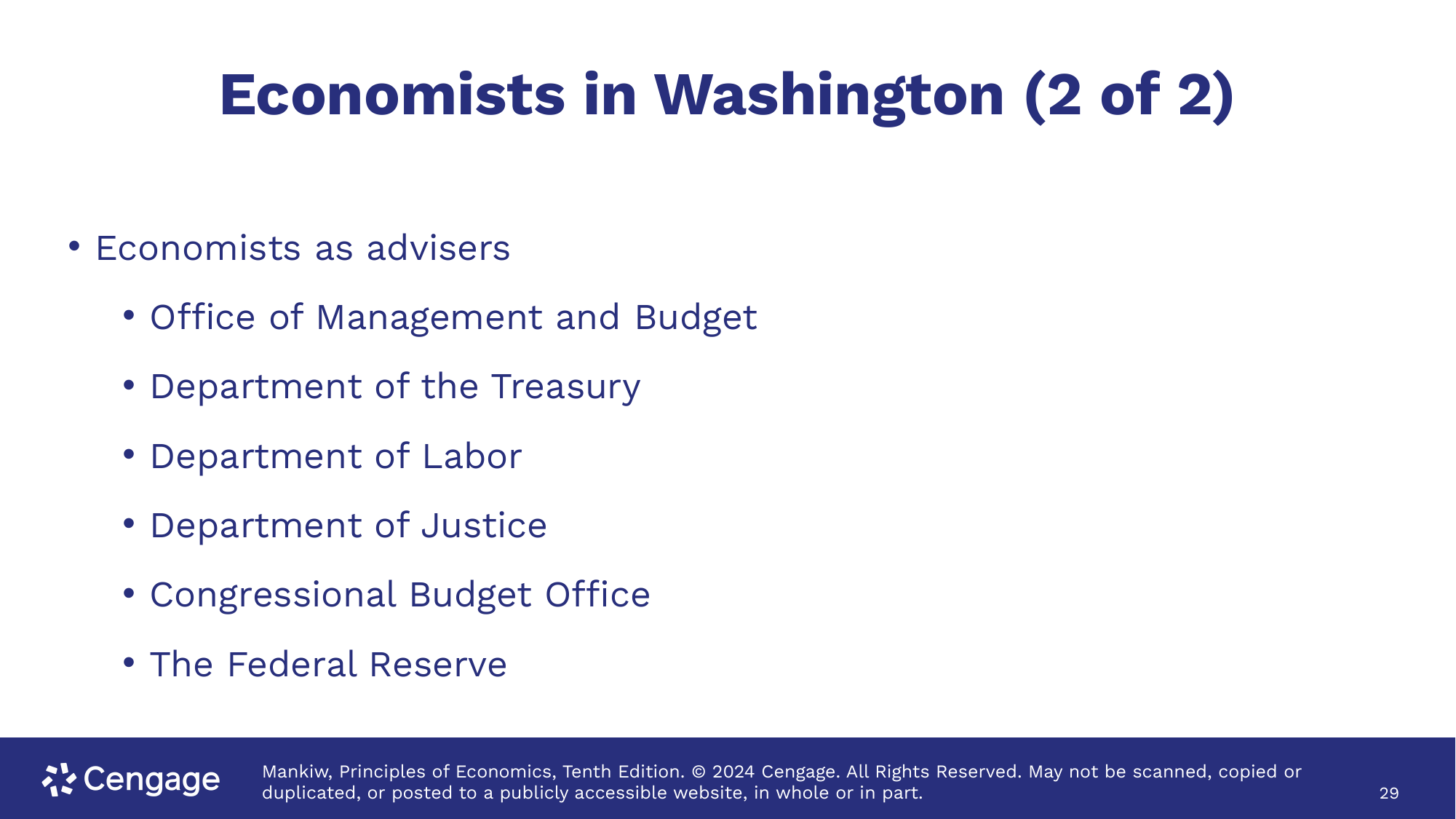

# Economists in Washington (2 of 2)
Economists as advisers
Office of Management and Budget
Department of the Treasury
Department of Labor
Department of Justice
Congressional Budget Office
The Federal Reserve